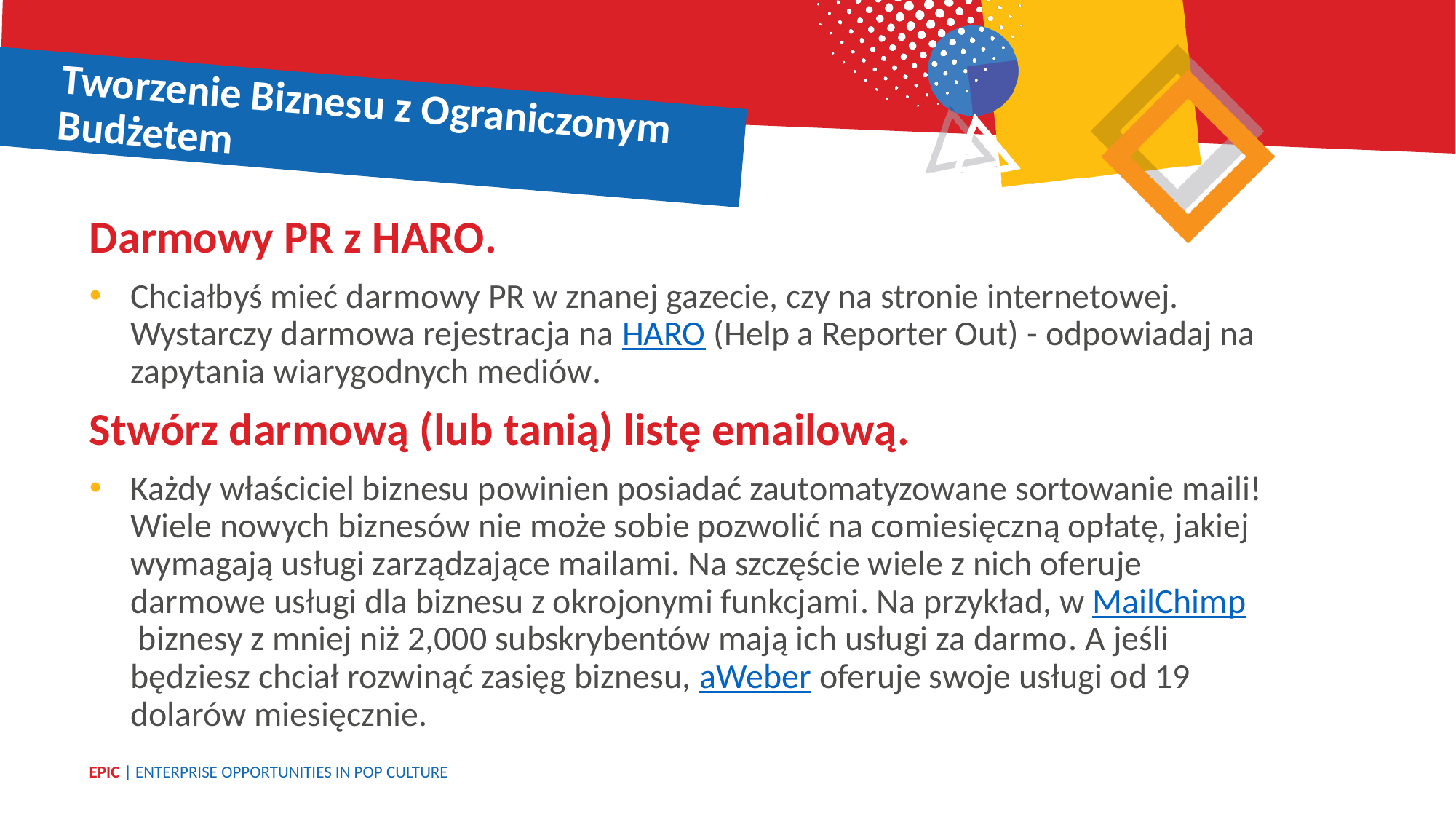

Tworzenie Biznesu z Ograniczonym Budżetem

Darmowy PR z HARO.
Chciałbyś mieć darmowy PR w znanej gazecie, czy na stronie internetowej. Wystarczy darmowa rejestracja na HARO (Help a Reporter Out) - odpowiadaj na zapytania wiarygodnych mediów.
Stwórz darmową (lub tanią) listę emailową.
Każdy właściciel biznesu powinien posiadać zautomatyzowane sortowanie maili! Wiele nowych biznesów nie może sobie pozwolić na comiesięczną opłatę, jakiej wymagają usługi zarządzające mailami. Na szczęście wiele z nich oferuje darmowe usługi dla biznesu z okrojonymi funkcjami. Na przykład, w MailChimp biznesy z mniej niż 2,000 subskrybentów mają ich usługi za darmo. A jeśli będziesz chciał rozwinąć zasięg biznesu, aWeber oferuje swoje usługi od 19 dolarów miesięcznie.